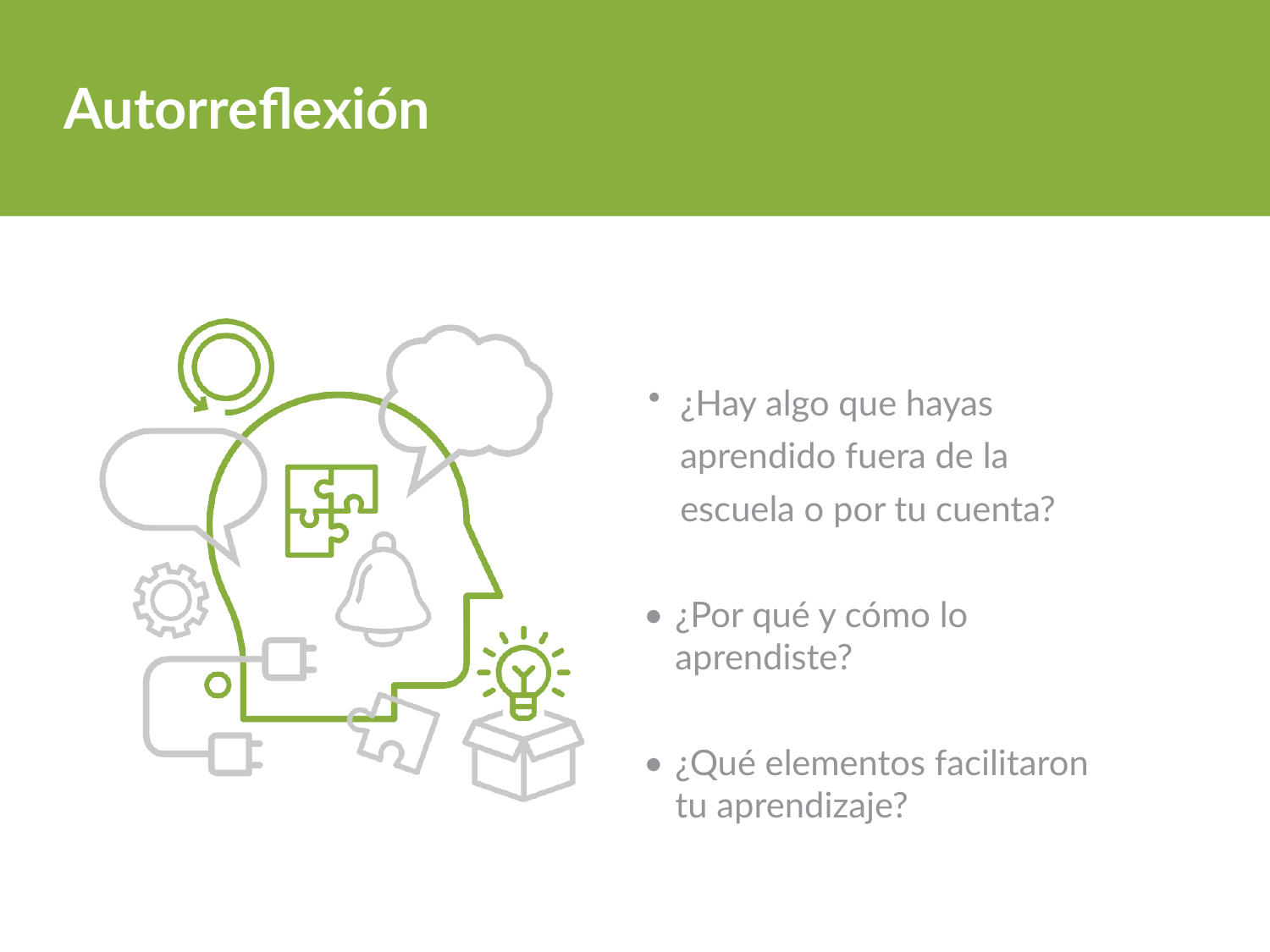

# Autorreflexión

¿Hay algo que hayas aprendido fuera de la escuela o por tu cuenta?

¿Por qué y cómo lo aprendiste?

¿Qué elementos facilitaron tu aprendizaje?